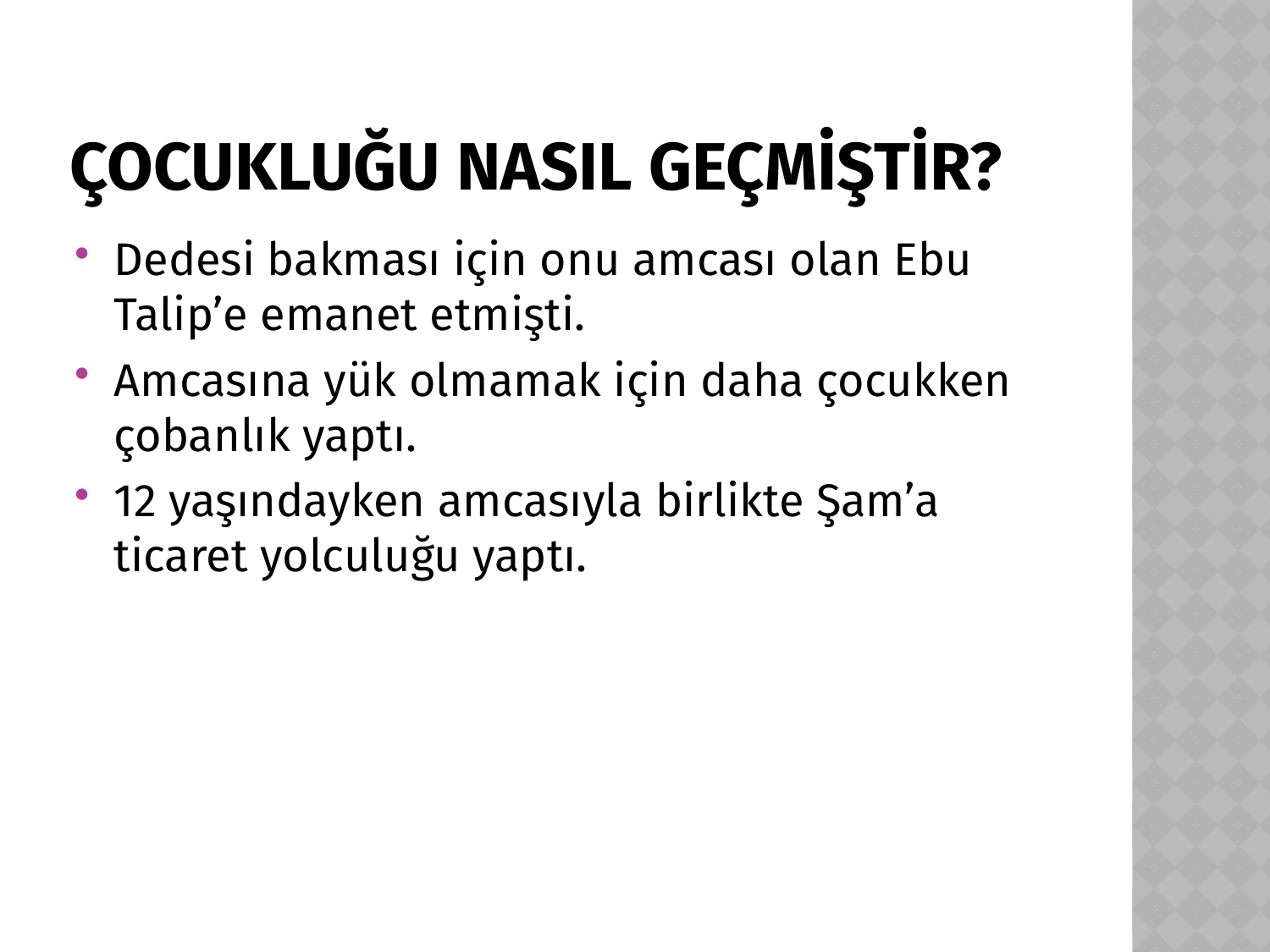

# Çocukluğu nasıl geçmiştir?
Dedesi bakması için onu amcası olan Ebu Talip’e emanet etmişti.
Amcasına yük olmamak için daha çocukken çobanlık yaptı.
12 yaşındayken amcasıyla birlikte Şam’a ticaret yolculuğu yaptı.